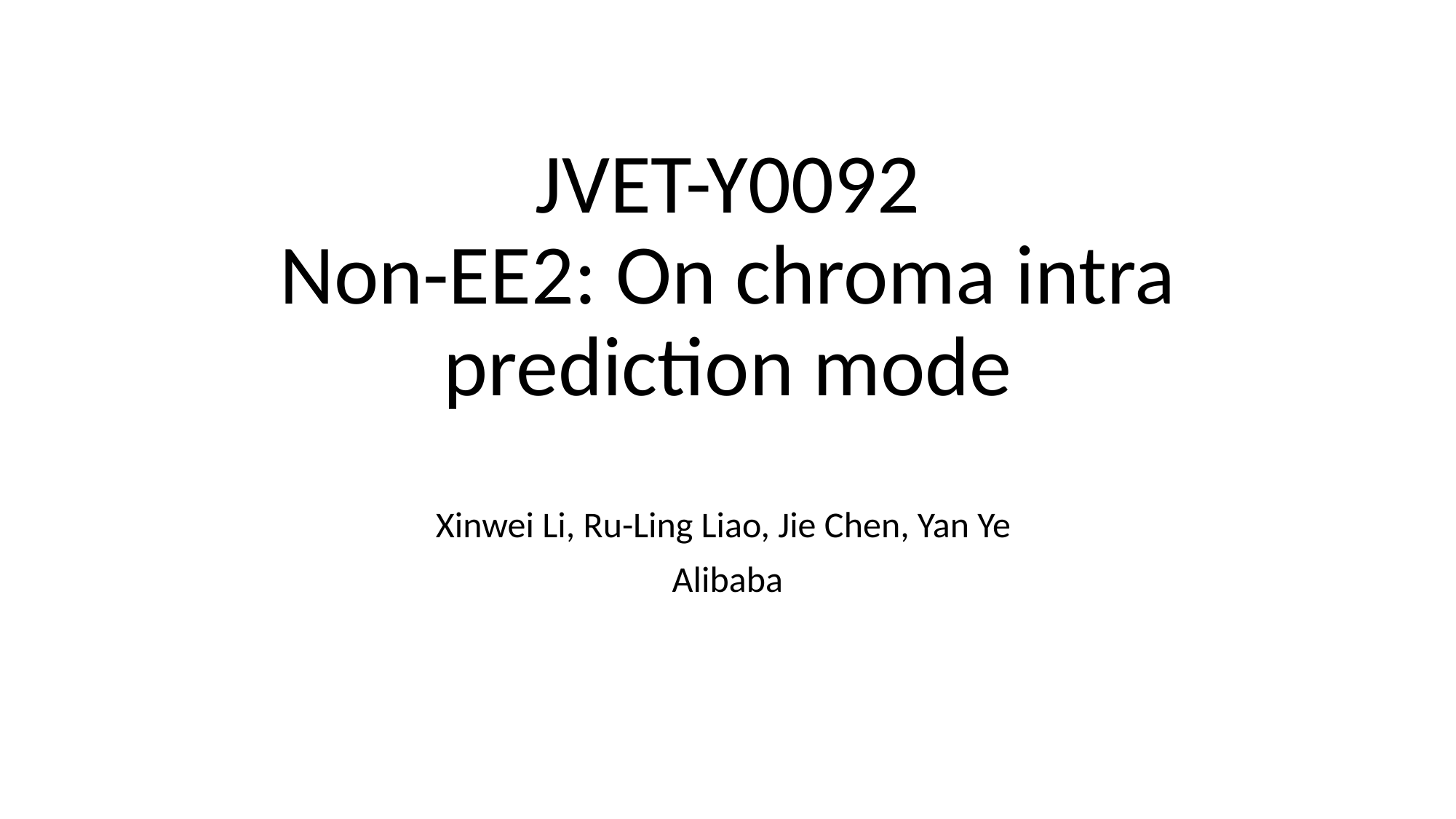

# JVET-Y0092 Non-EE2: On chroma intra prediction mode
Xinwei Li, Ru-Ling Liao, Jie Chen, Yan Ye
Alibaba